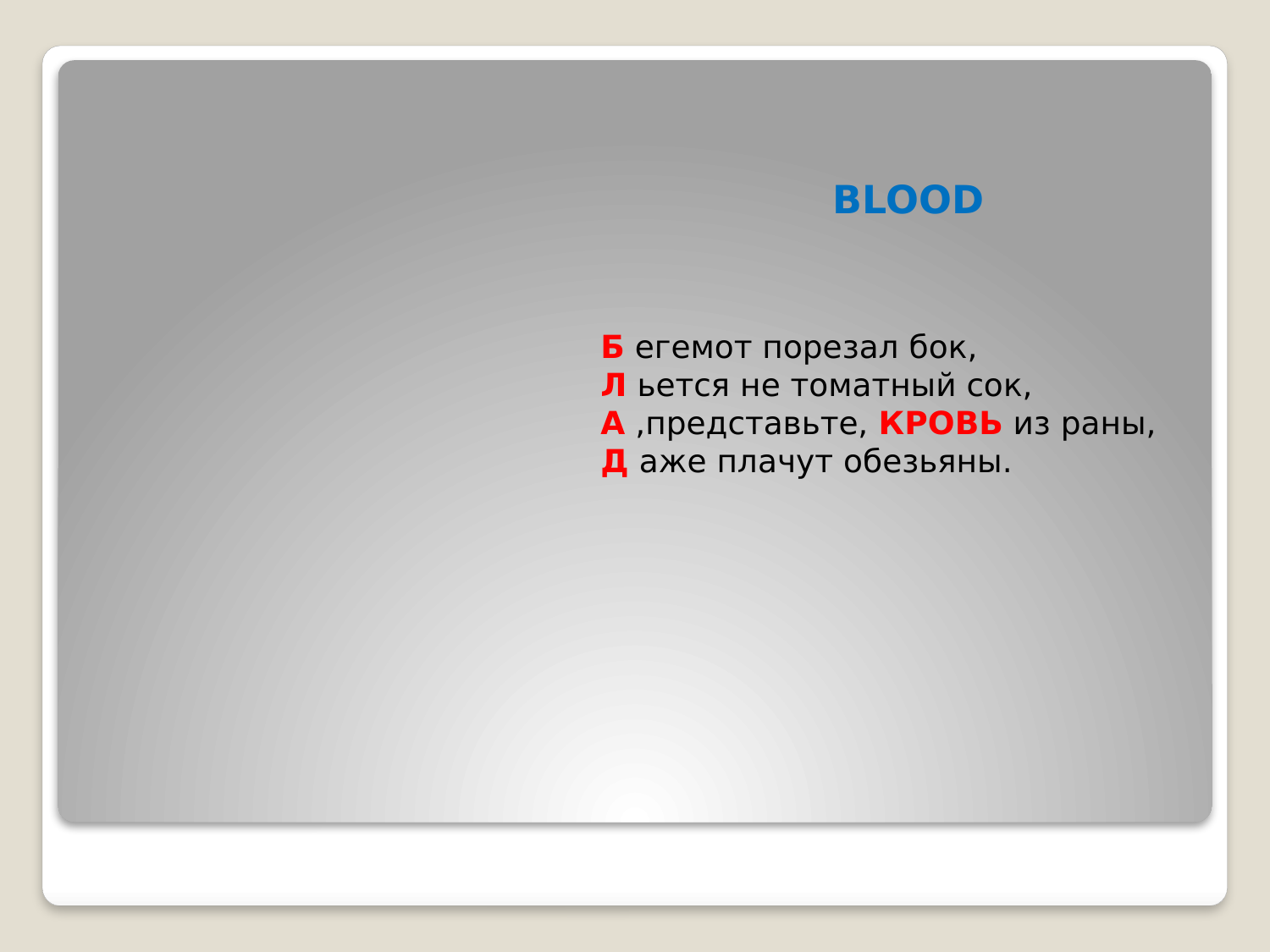

# BLOOD

Б егемот порезал бок,
Л ьется не томатный сок,
А ,представьте, КРОВЬ из раны,
Д аже плачут обезьяны.